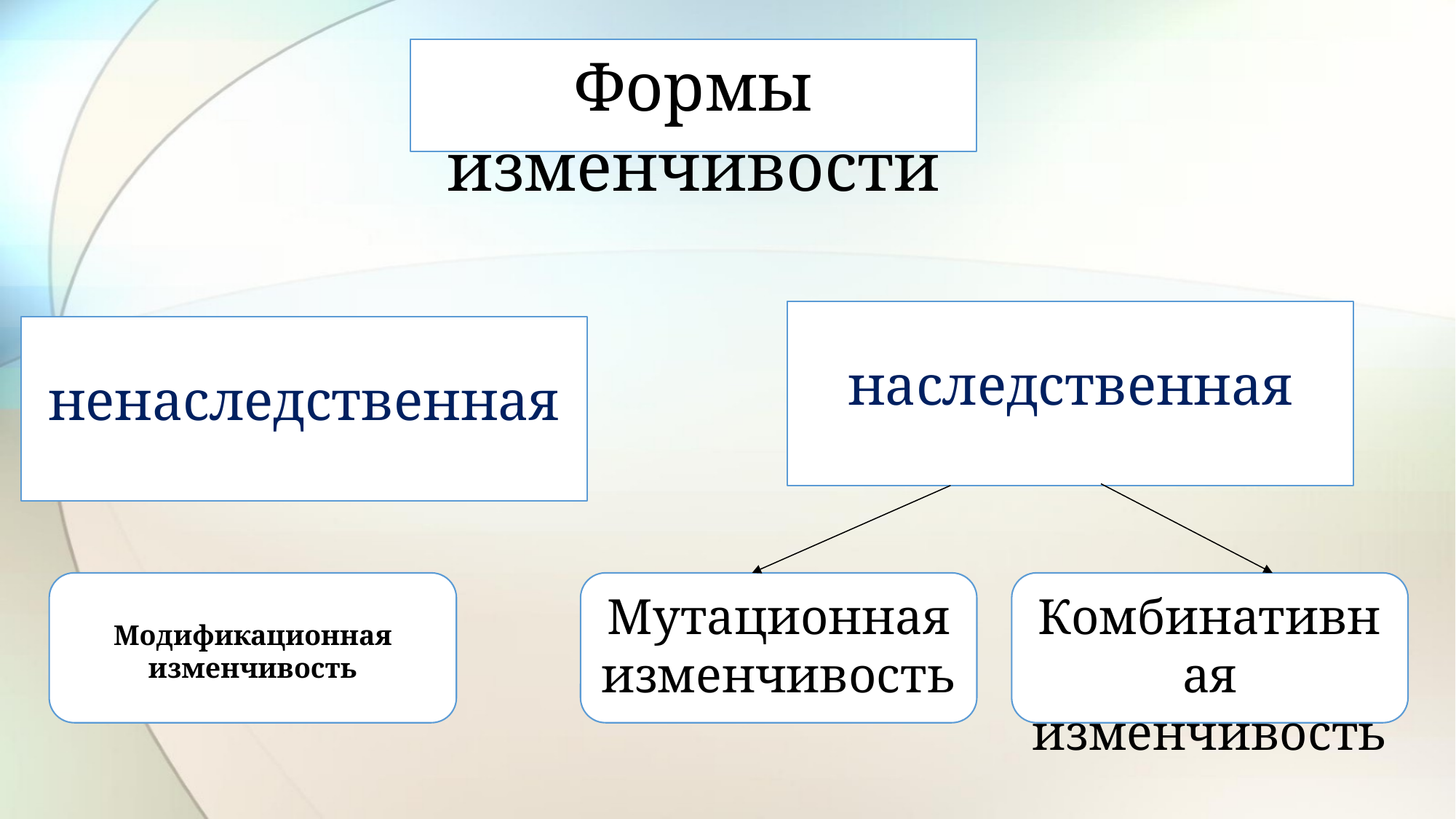

Формы изменчивости

наследственная

ненаследственная

Модификационная изменчивость
Мутационная
изменчивость
Комбинативная
изменчивость